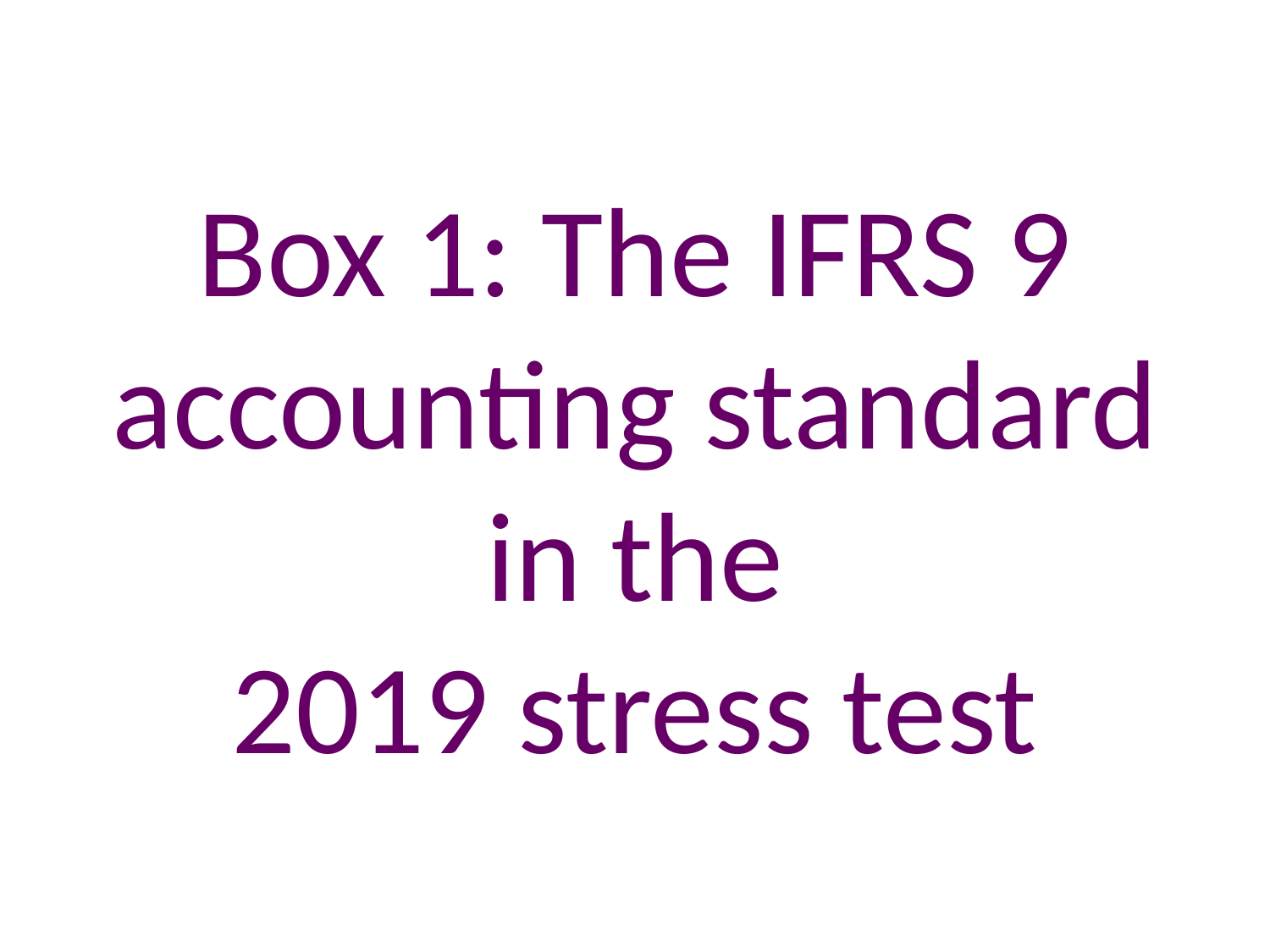

# Box 1: The IFRS 9 accounting standard in the 2019 stress test